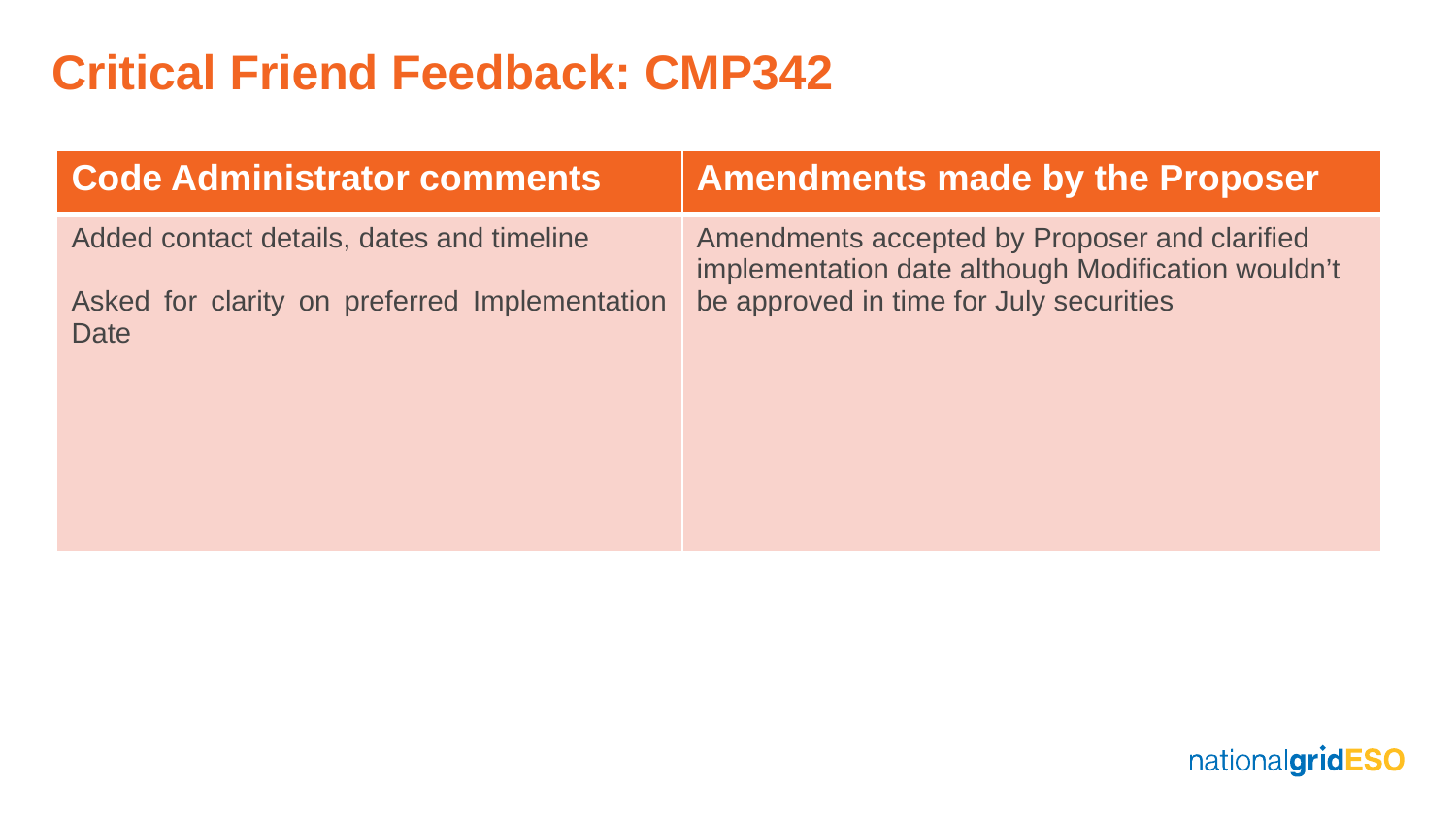

# Critical Friend Feedback: CMP342
| Code Administrator comments | Amendments made by the Proposer |
| --- | --- |
| Added contact details, dates and timeline Asked for clarity on preferred Implementation Date | Amendments accepted by Proposer and clarified implementation date although Modification wouldn’t be approved in time for July securities |